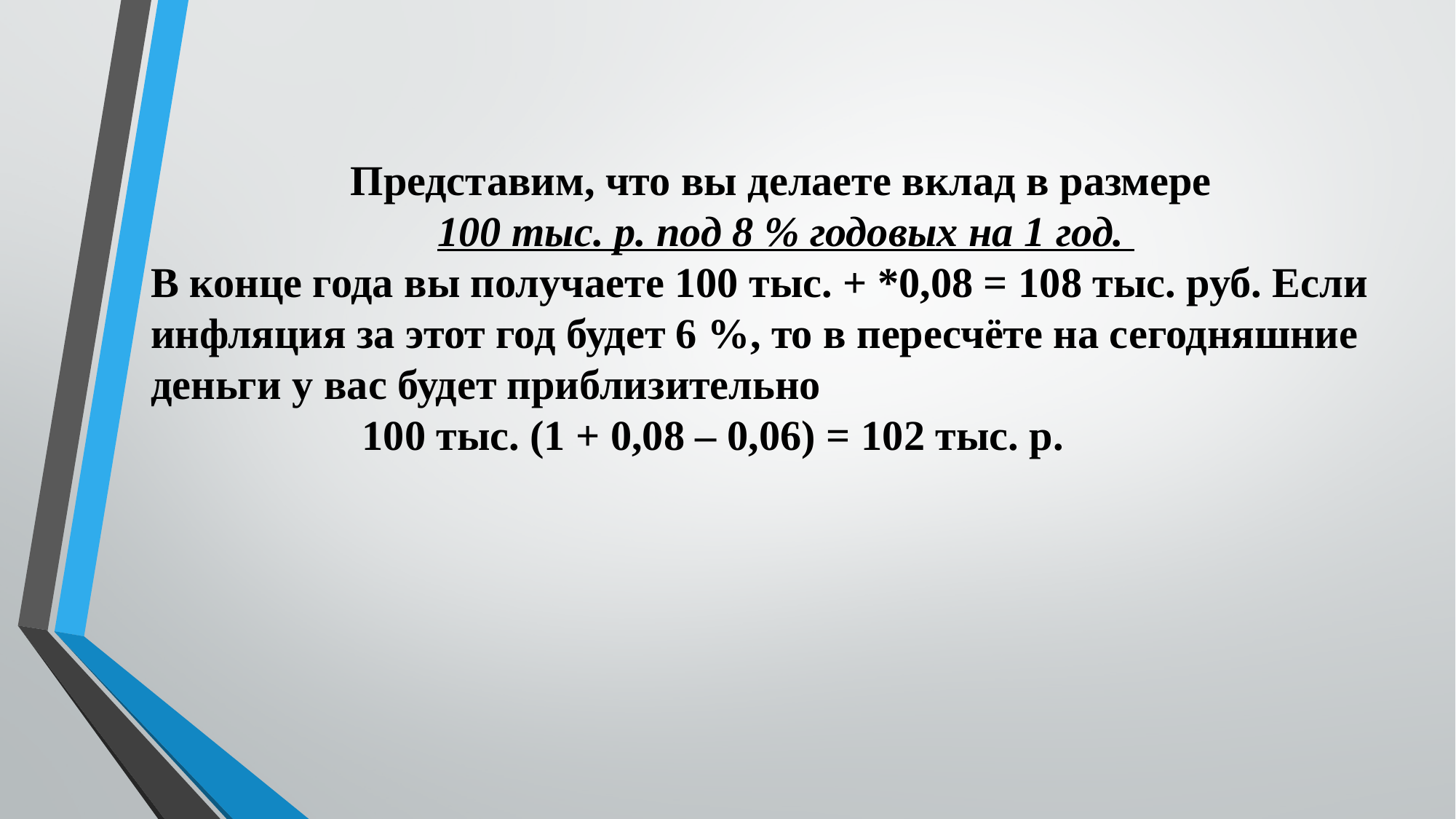

Представим, что вы делаете вклад в размере
100 тыс. р. под 8 % годовых на 1 год.
В конце года вы получаете 100 тыс. + *0,08 = 108 тыс. руб. Если инфляция за этот год будет 6 %, то в пересчёте на сегодняшние деньги у вас будет приблизительно
                    100 тыс. (1 + 0,08 – 0,06) = 102 тыс. р.